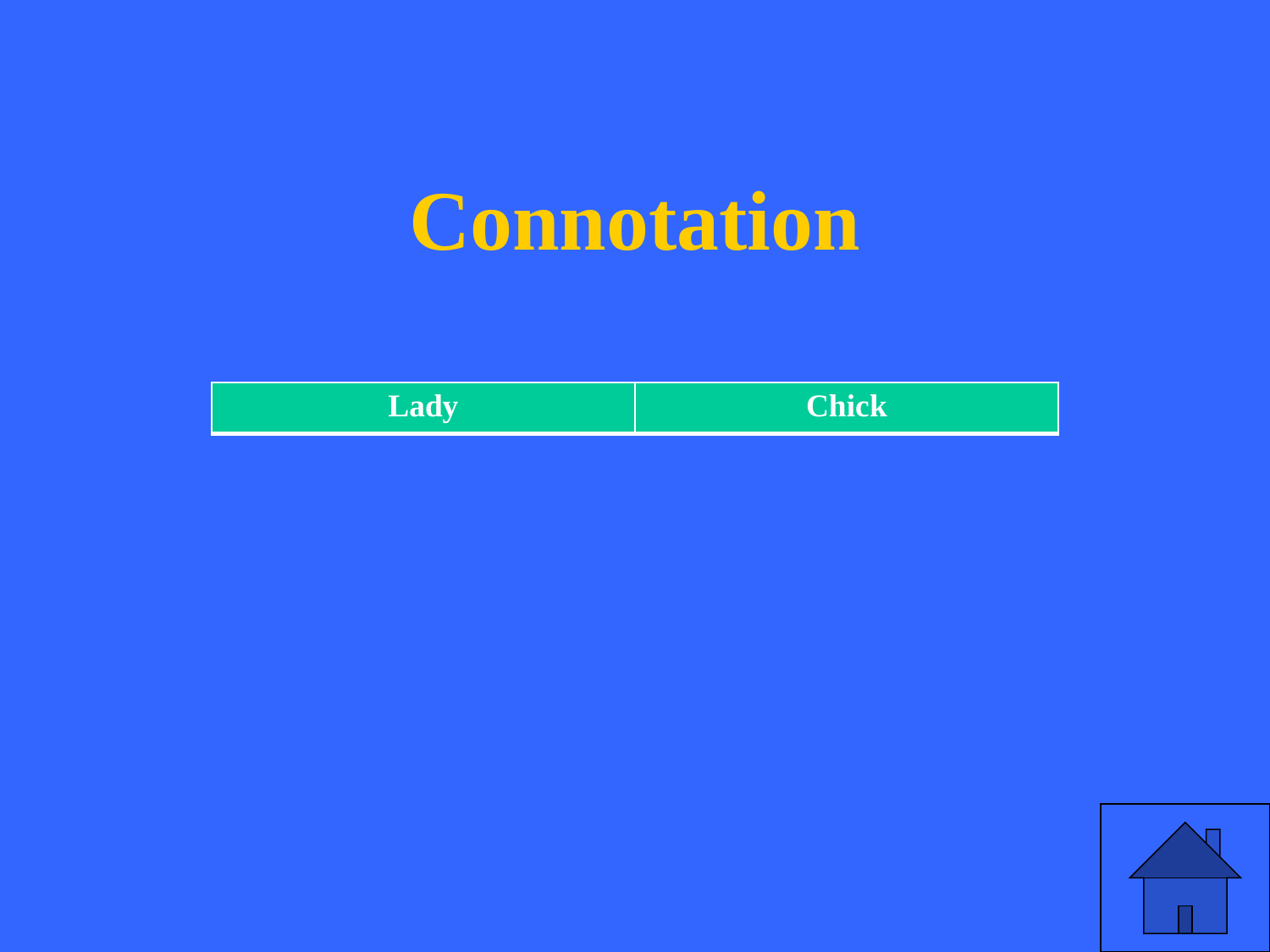

Connotation

| Lady | Chick |
| --- | --- |

48